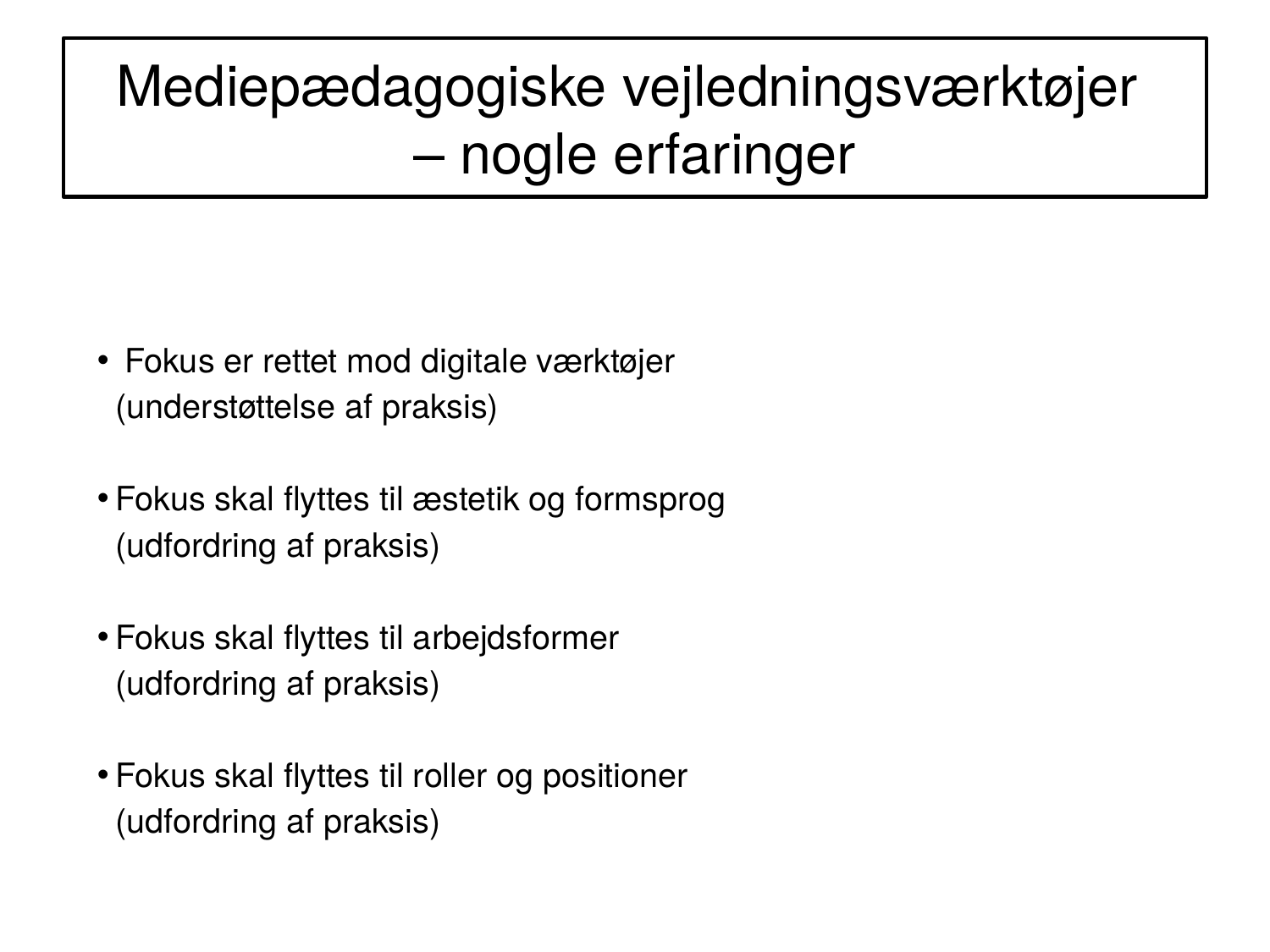

# Mediepædagogiske vejledningsværktøjer – nogle erfaringer

 Fokus er rettet mod digitale værktøjer
	(understøttelse af praksis)

Fokus skal flyttes til æstetik og formsprog
	(udfordring af praksis)

Fokus skal flyttes til arbejdsformer
	(udfordring af praksis)

Fokus skal flyttes til roller og positioner
	(udfordring af praksis)